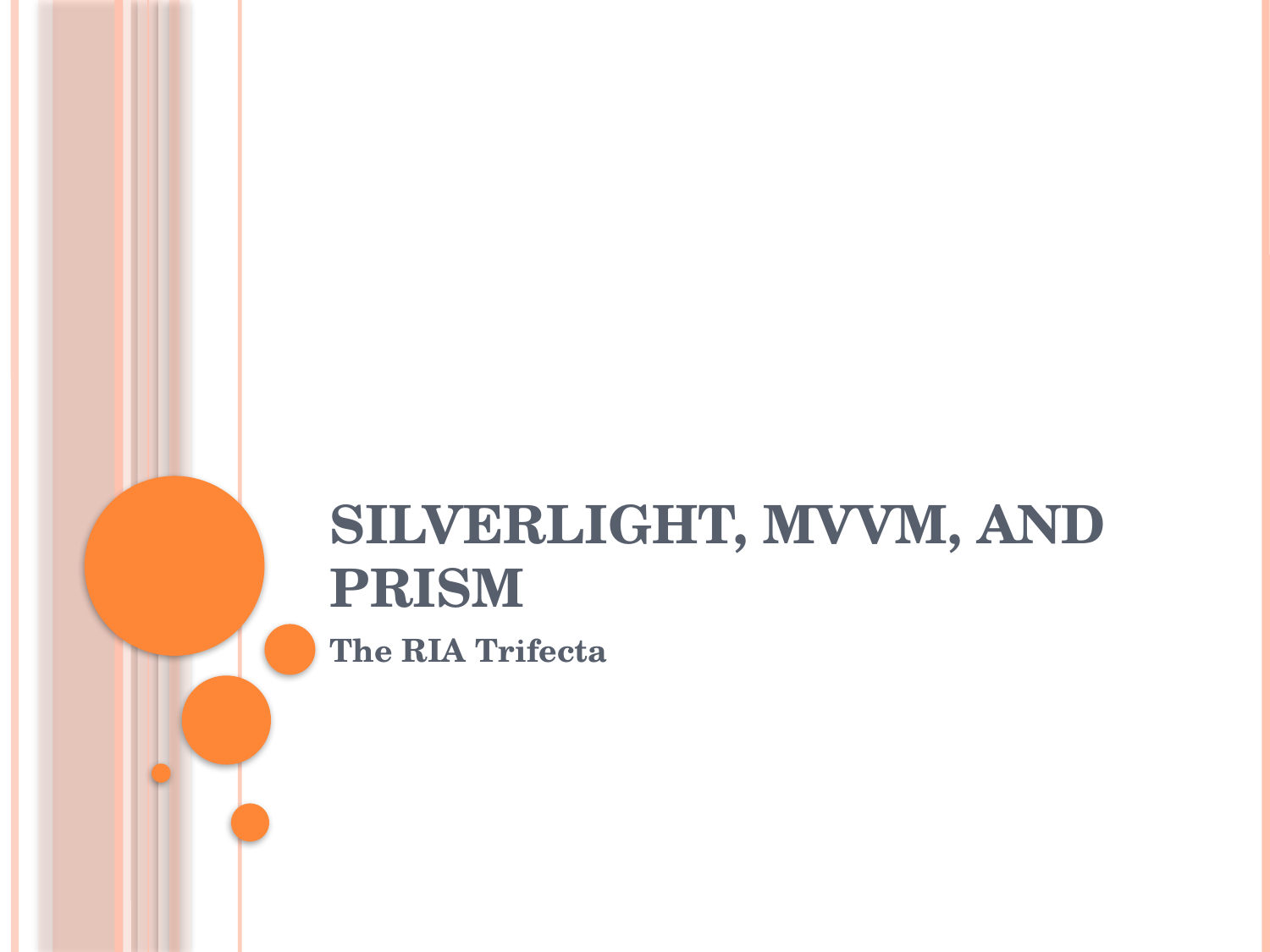

# Silverlight, MVVM, and Prism
The RIA Trifecta